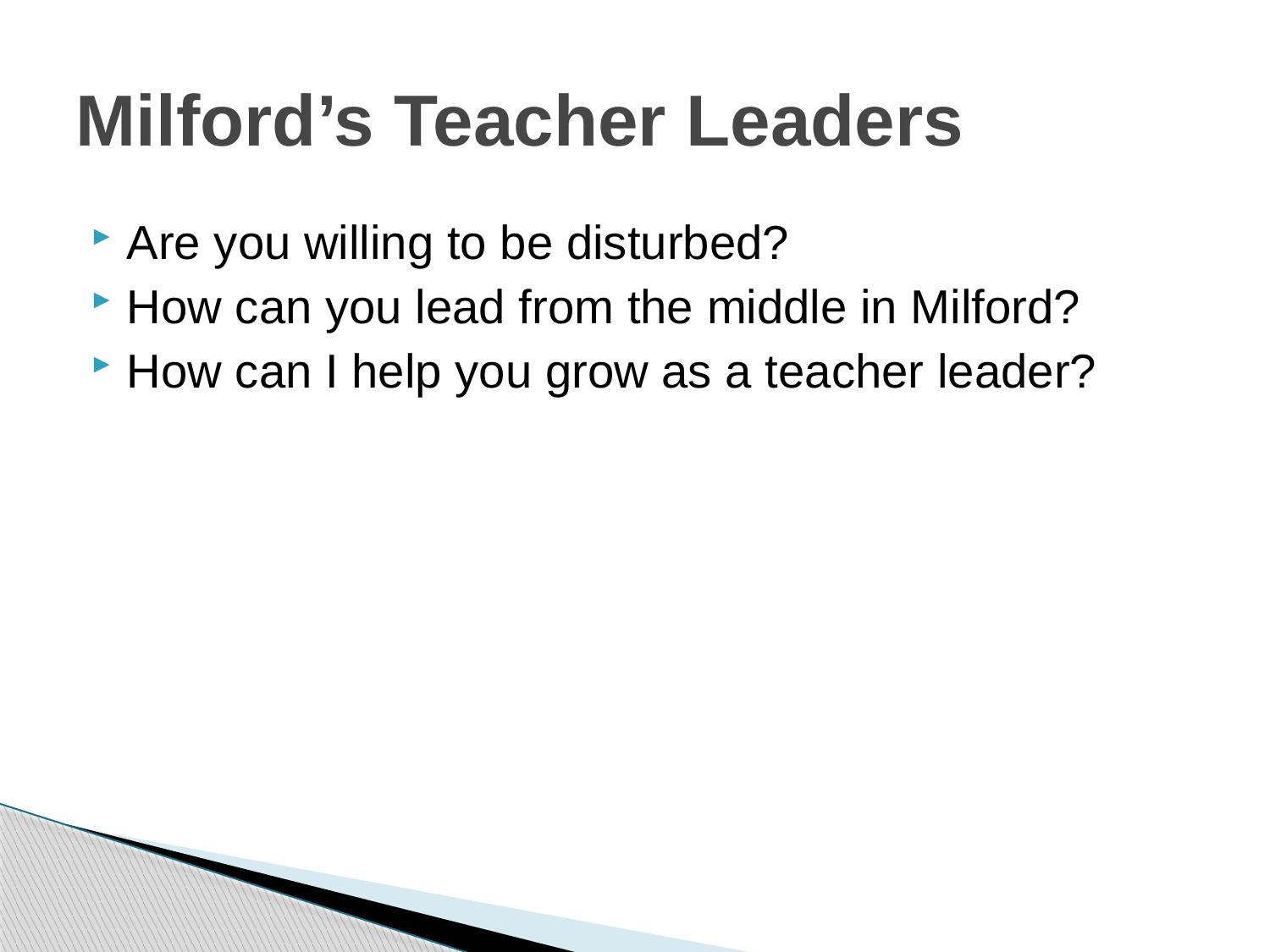

# Milford’s Teacher Leaders
Are you willing to be disturbed?
How can you lead from the middle in Milford?
How can I help you grow as a teacher leader?